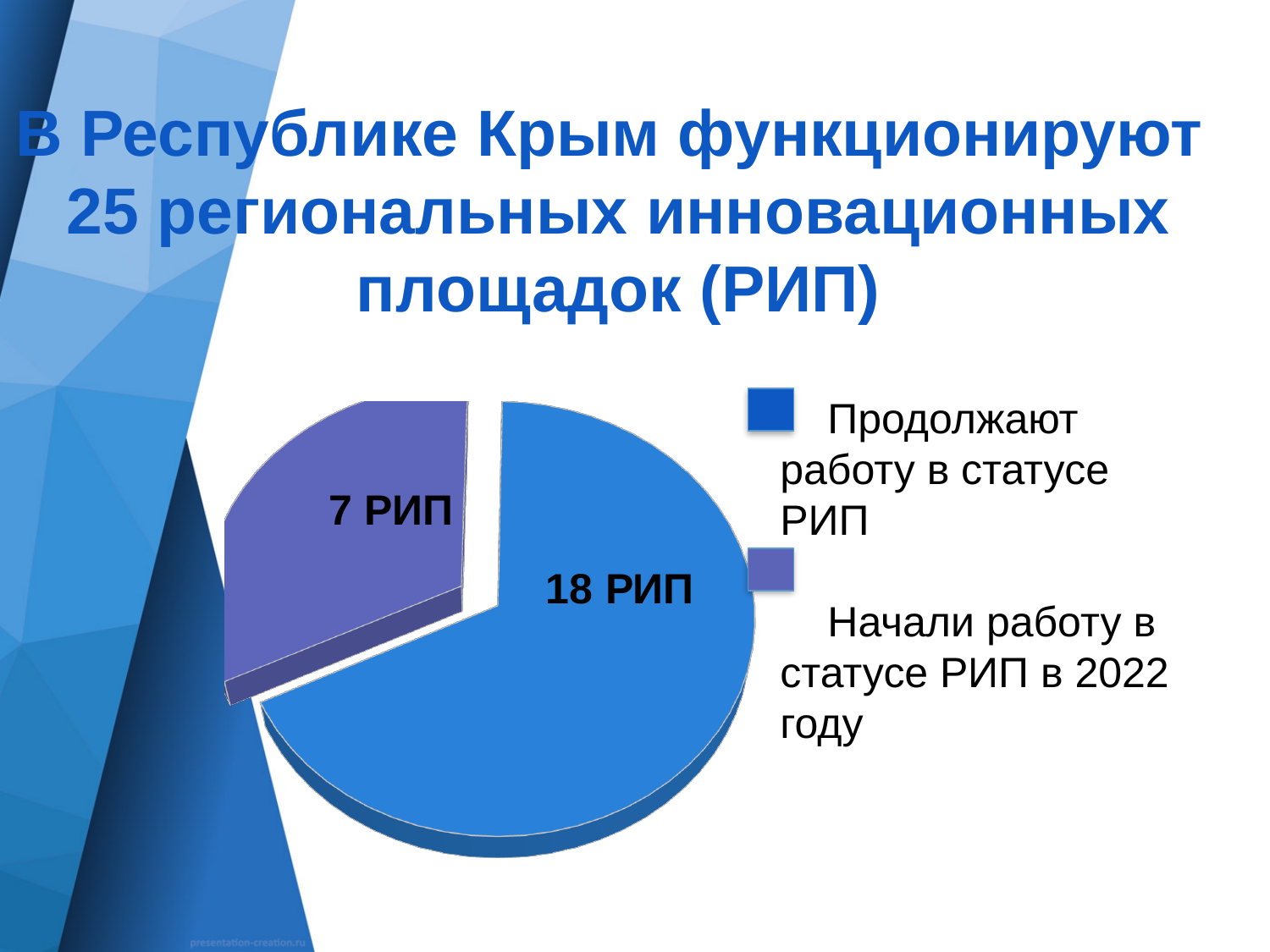

# В Республике Крым функционируют 25 региональных инновационных площадок (РИП)

[unsupported chart]

    Продолжают работу в статусе РИП

    Начали работу в статусе РИП в 2022 году